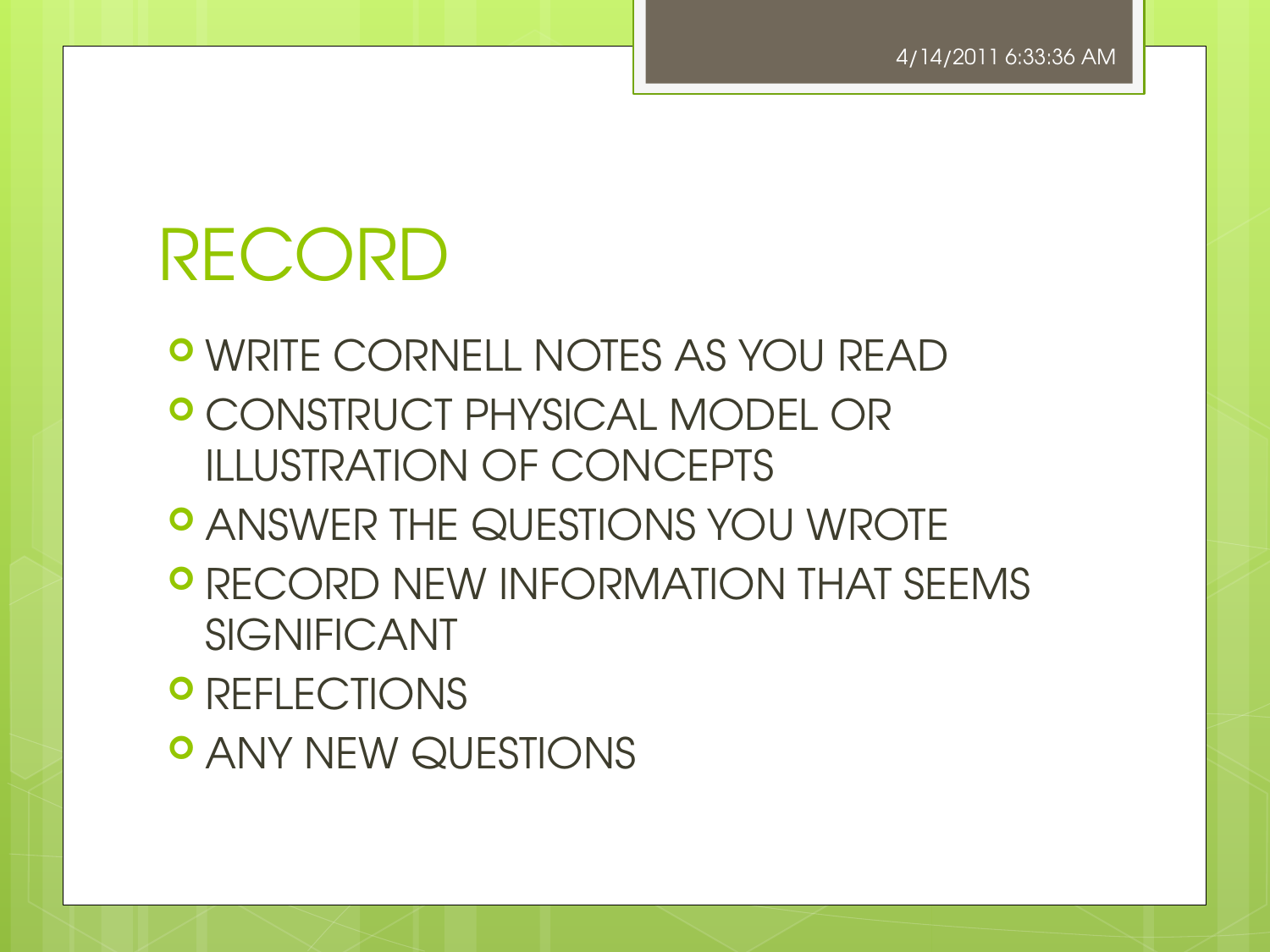

4/14/2011 6:33:36 AM
# RECORD
WRITE CORNELL NOTES AS YOU READ
CONSTRUCT PHYSICAL MODEL OR ILLUSTRATION OF CONCEPTS
ANSWER THE QUESTIONS YOU WROTE
RECORD NEW INFORMATION THAT SEEMS SIGNIFICANT
REFLECTIONS
ANY NEW QUESTIONS